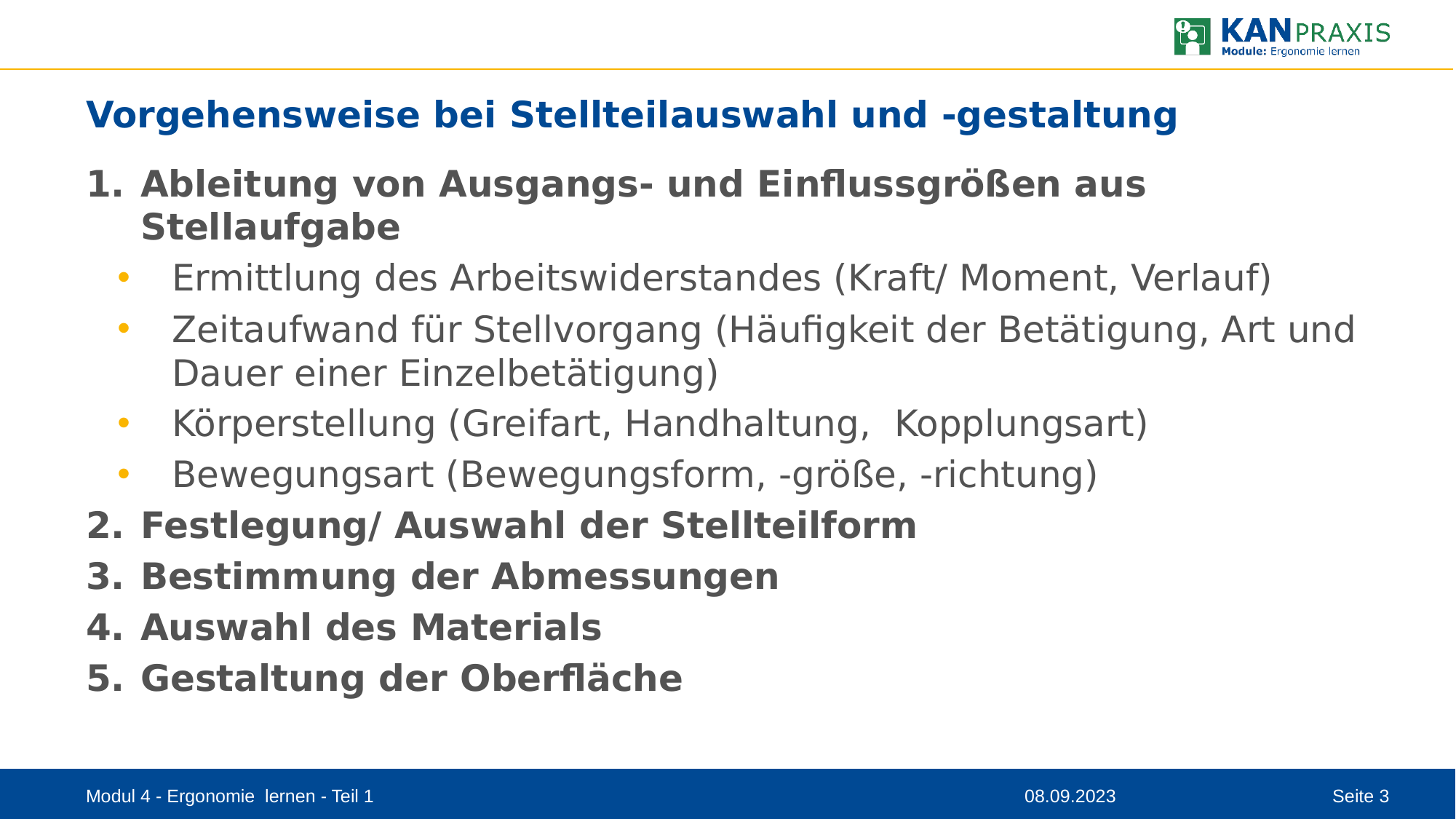

# Vorgehensweise bei Stellteilauswahl und -gestaltung
Ableitung von Ausgangs- und Einflussgrößen aus Stellaufgabe
Ermittlung des Arbeitswiderstandes (Kraft/ Moment, Verlauf)
Zeitaufwand für Stellvorgang (Häufigkeit der Betätigung, Art und Dauer einer Einzelbetätigung)
Körperstellung (Greifart, Handhaltung,  Kopplungsart)
Bewegungsart (Bewegungsform, -größe, -richtung)
Festlegung/ Auswahl der Stellteilform
Bestimmung der Abmessungen
Auswahl des Materials
Gestaltung der Oberfläche

Modul 4 - Ergonomie  lernen - Teil 1
08.09.2023
Seite 3